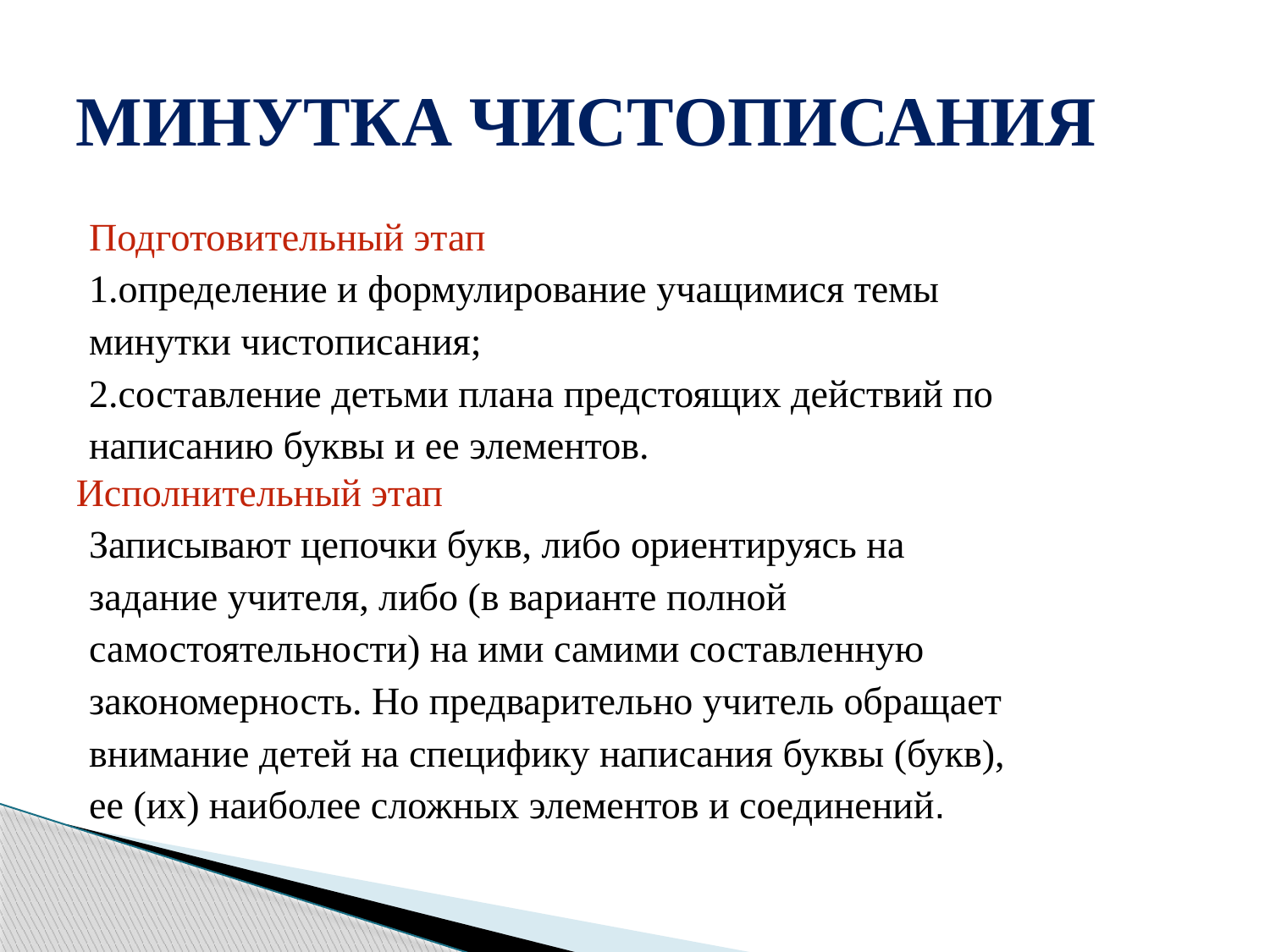

# МИНУТКА ЧИСТОПИСАНИЯ
Подготовительный этап
1.определение и формулирование учащимися темы
минутки чистописания;
2.составление детьми плана предстоящих действий по
написанию буквы и ее элементов.
Исполнительный этап
Записывают цепочки букв, либо ориентируясь на
задание учителя, либо (в варианте полной
самостоятельности) на ими самими составленную
закономерность. Но предварительно учитель обращает
внимание детей на специфику написания буквы (букв),
ее (их) наиболее сложных элементов и соединений.